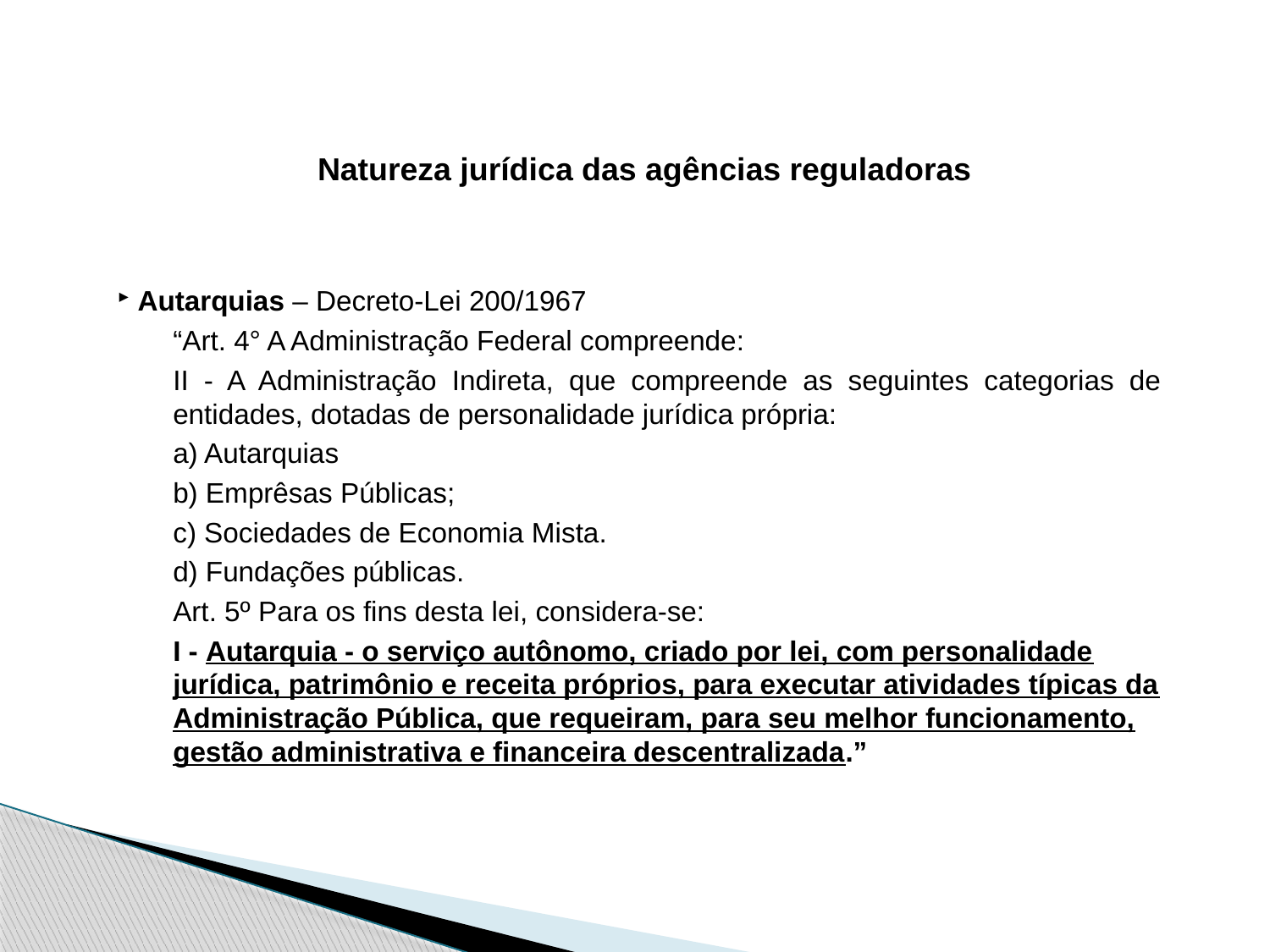

Natureza jurídica das agências reguladoras

 Autarquias – Decreto-Lei 200/1967
“Art. 4° A Administração Federal compreende:
II - A Administração Indireta, que compreende as seguintes categorias de entidades, dotadas de personalidade jurídica própria:
a) Autarquias
b) Emprêsas Públicas;
c) Sociedades de Economia Mista.
d) Fundações públicas.
Art. 5º Para os fins desta lei, considera-se:
I - Autarquia - o serviço autônomo, criado por lei, com personalidade jurídica, patrimônio e receita próprios, para executar atividades típicas da Administração Pública, que requeiram, para seu melhor funcionamento, gestão administrativa e financeira descentralizada.”